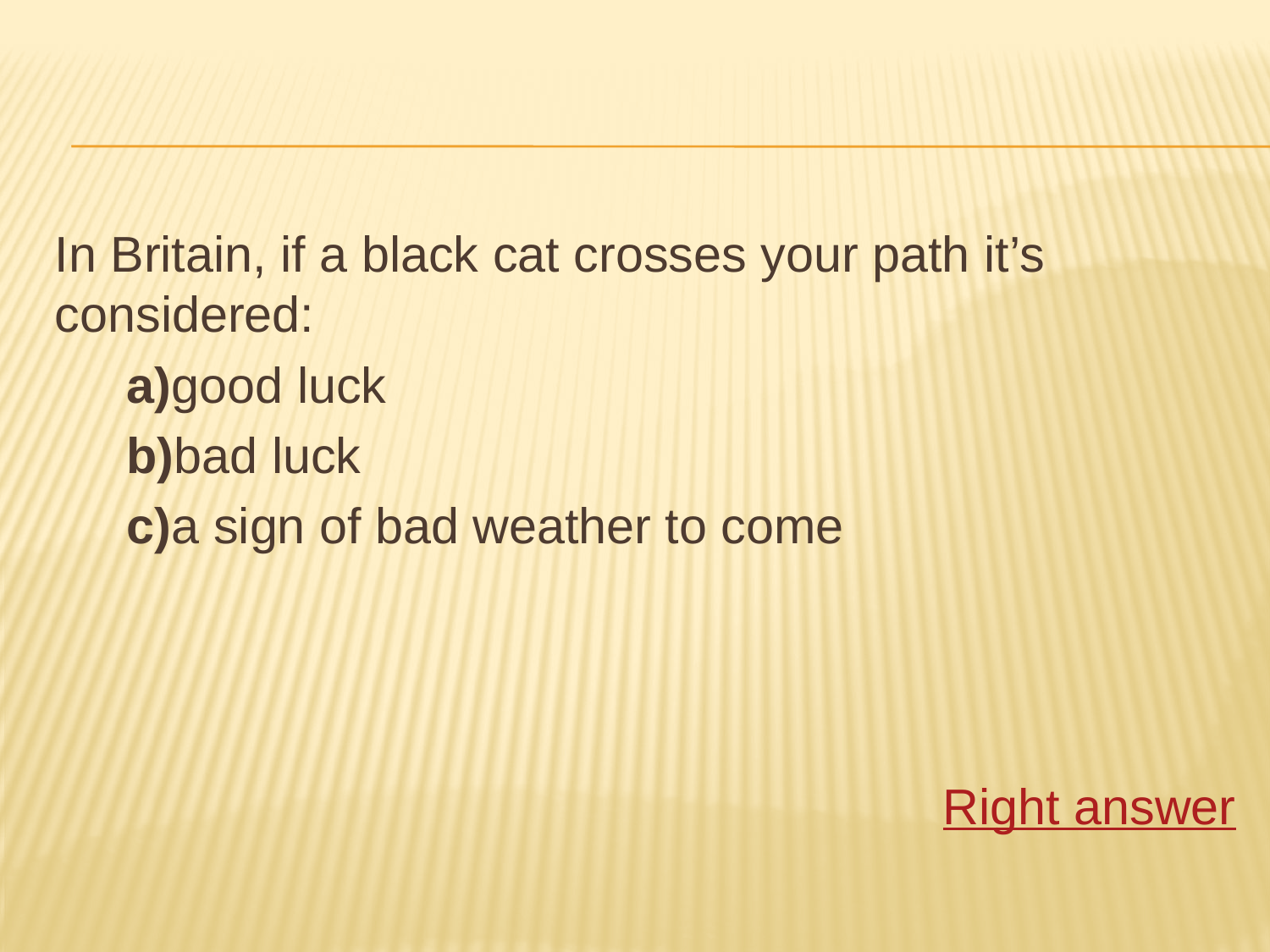

#
In Britain, if a black cat crosses your path it’s considered:
a)good luck
b)bad luck
c)a sign of bad weather to come

Right answer